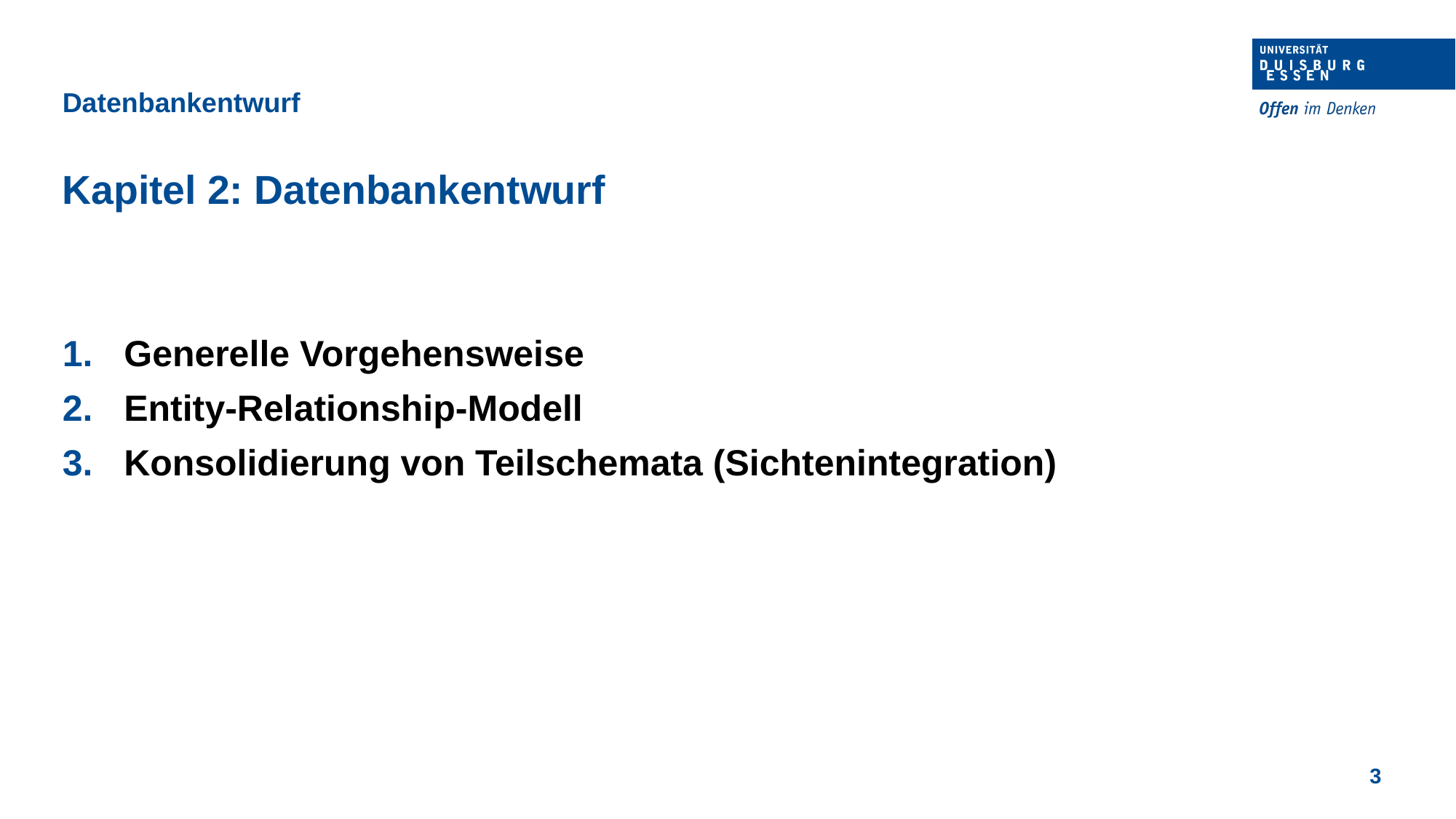

Datenbankentwurf

Kapitel 2: Datenbankentwurf
Generelle Vorgehensweise
Entity-Relationship-Modell
Konsolidierung von Teilschemata (Sichtenintegration)
3